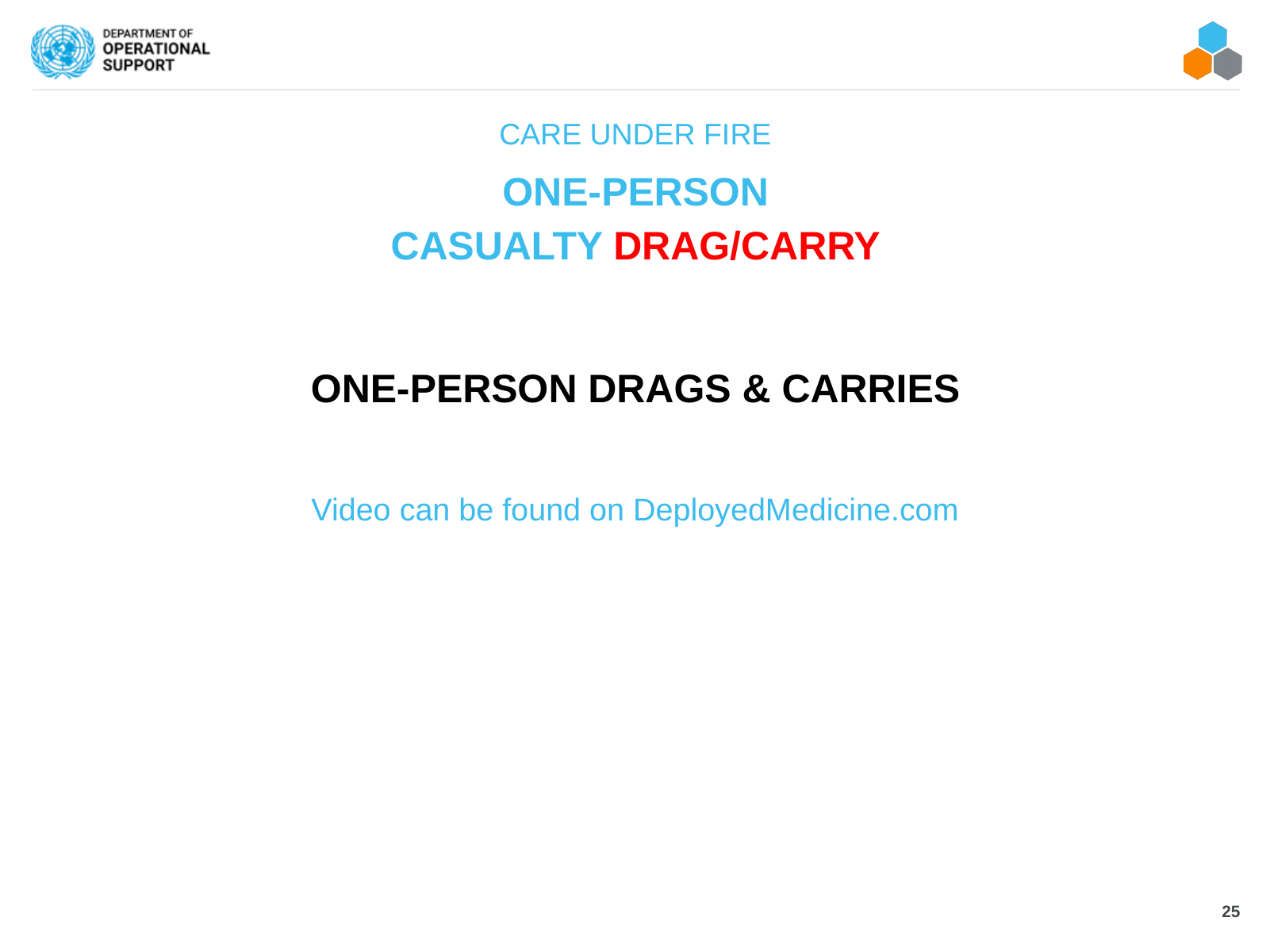

CARE UNDER FIRE
#
ONE-PERSON
CASUALTY DRAG/CARRY
ONE-PERSON DRAGS & CARRIES

Video can be found on DeployedMedicine.com